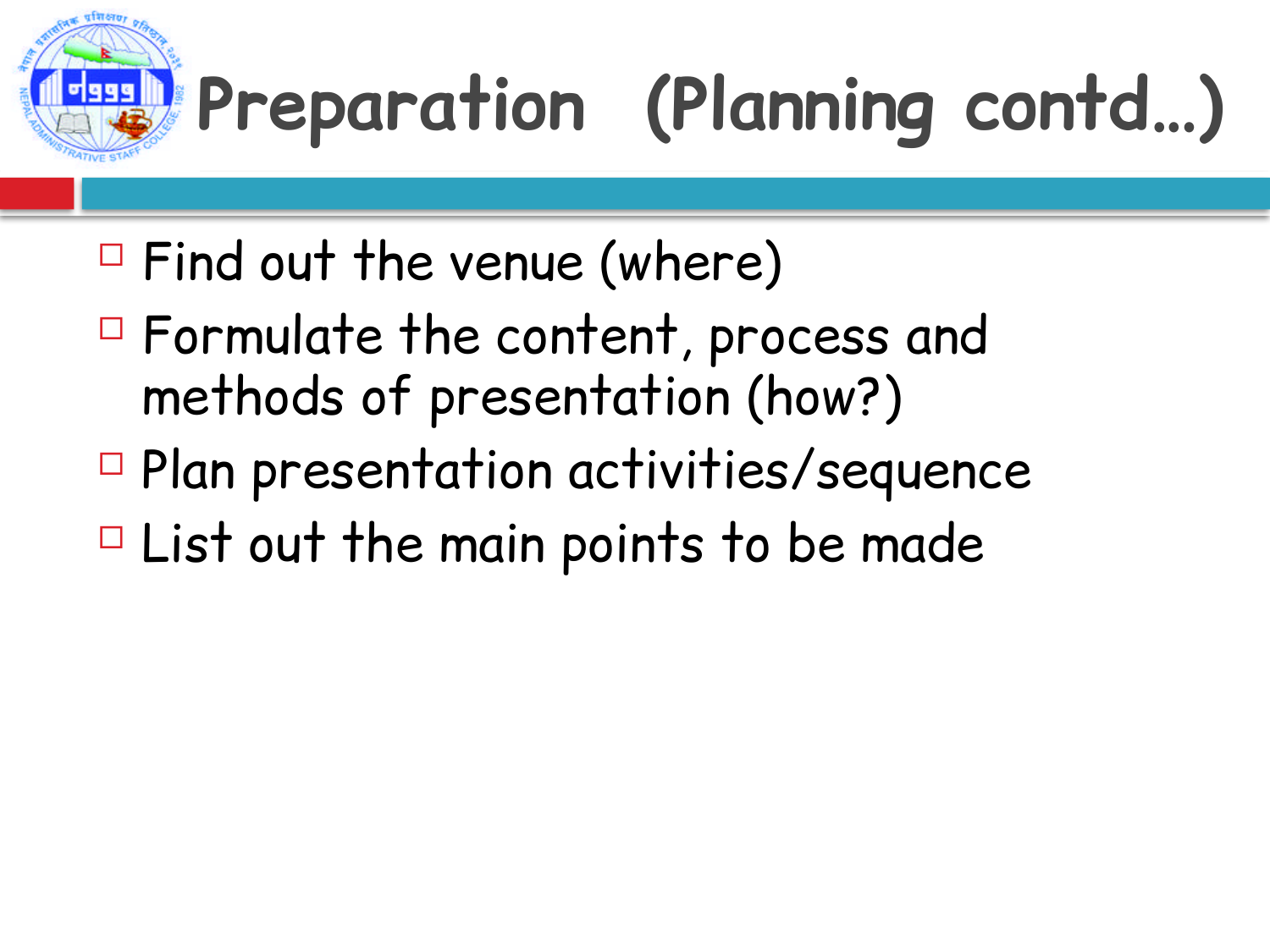

# Preparation  (Planning contd…)
Find out the venue (where)
Formulate the content, process and methods of presentation (how?)
Plan presentation activities/sequence
List out the main points to be made